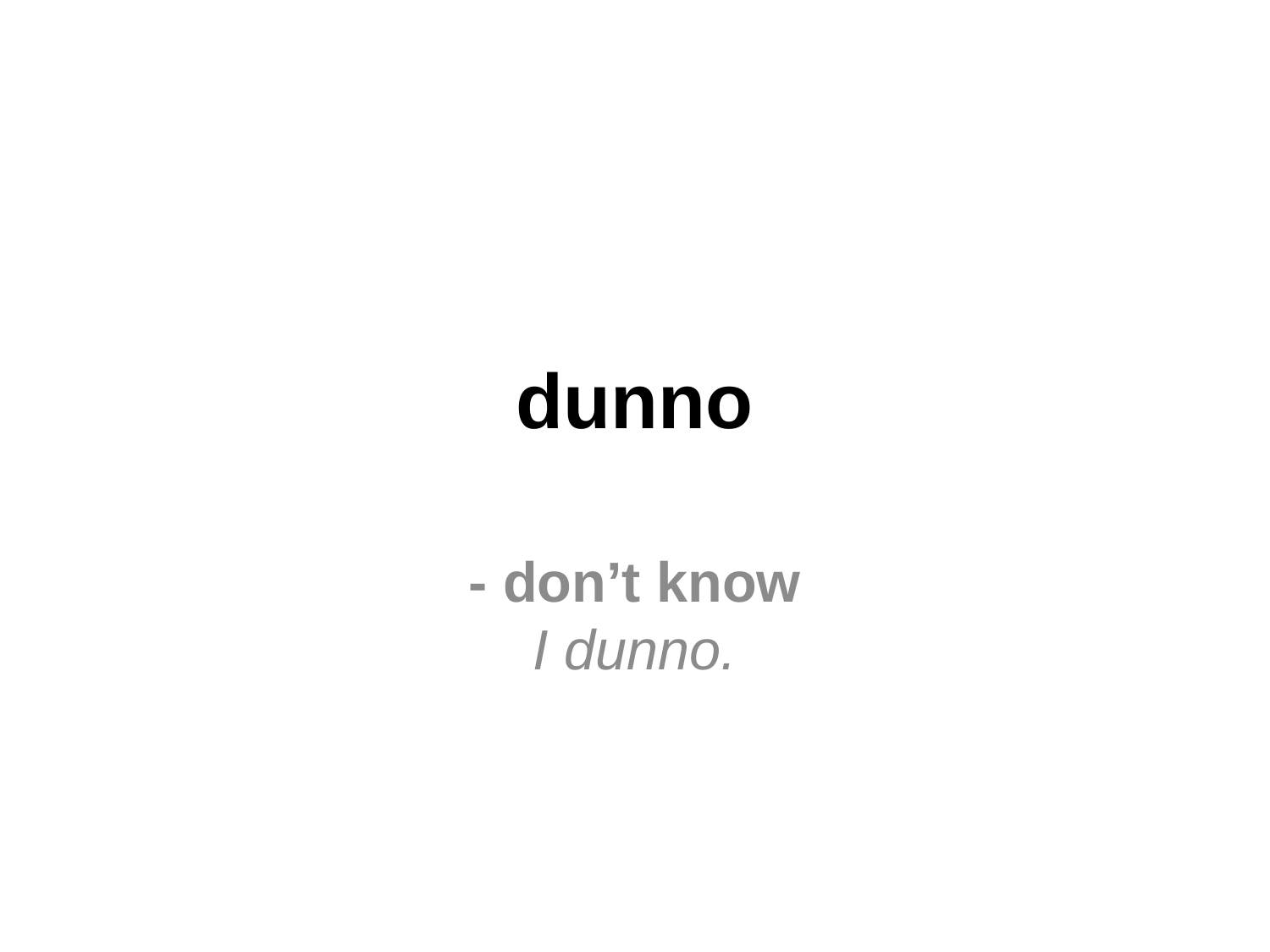

# dunno
- don’t know
I dunno.